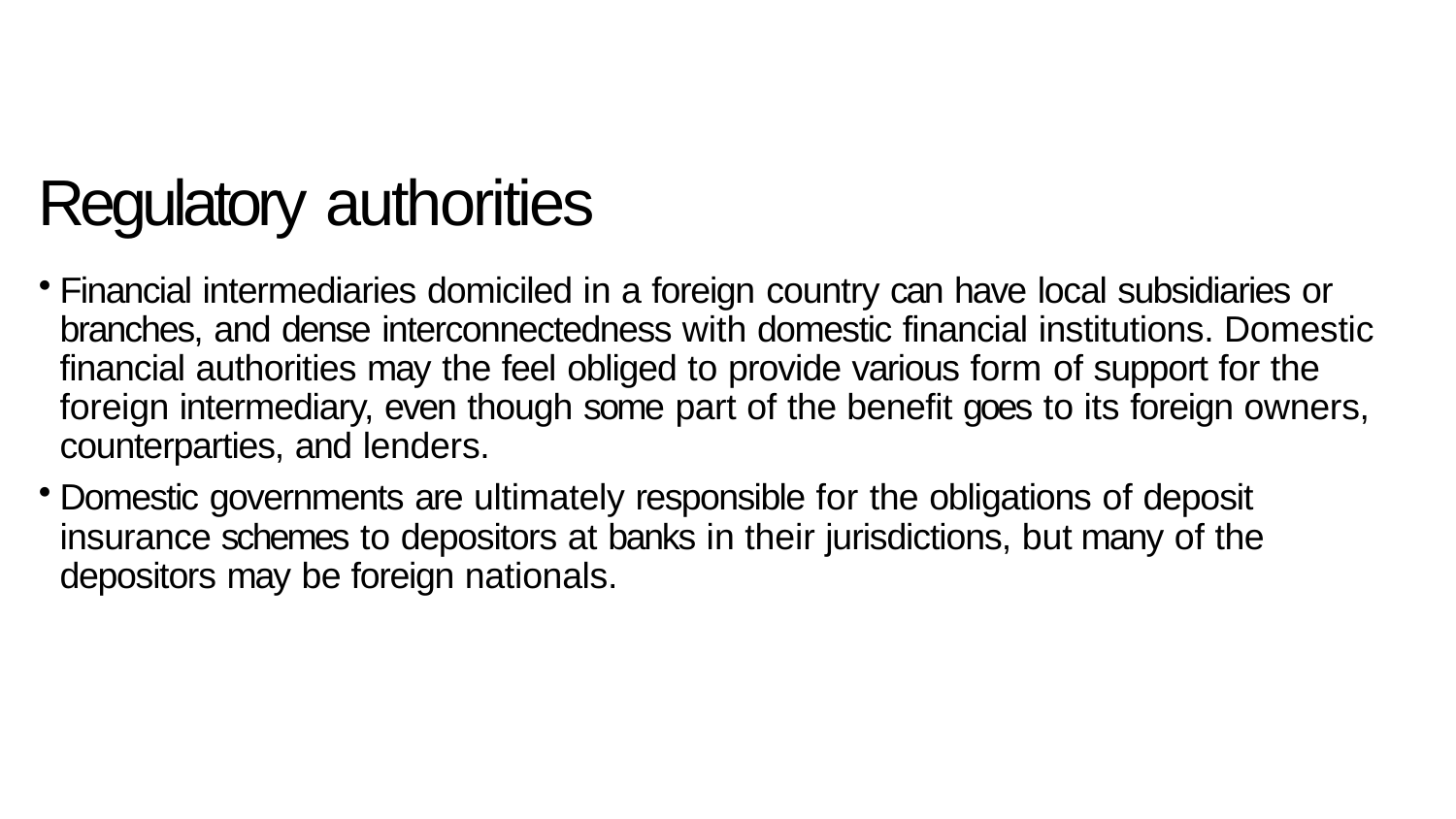

# Regulatory authorities
Financial intermediaries domiciled in a foreign country can have local subsidiaries or branches, and dense interconnectedness with domestic financial institutions. Domestic financial authorities may the feel obliged to provide various form of support for the foreign intermediary, even though some part of the benefit goes to its foreign owners, counterparties, and lenders.
Domestic governments are ultimately responsible for the obligations of deposit insurance schemes to depositors at banks in their jurisdictions, but many of the depositors may be foreign nationals.